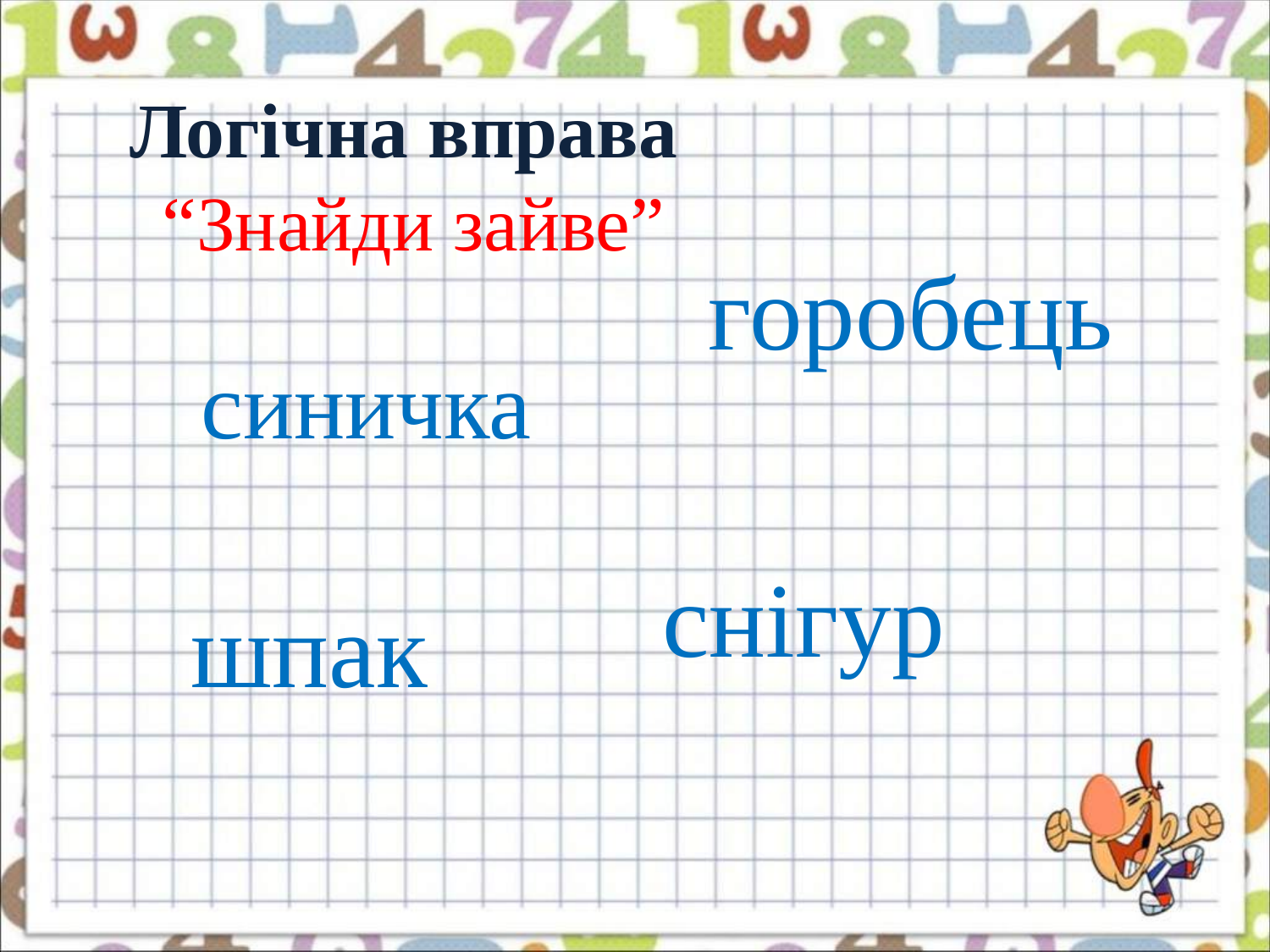

# Логічна вправа “Знайди зайве”
               горобець

синичка
снігур

шпак